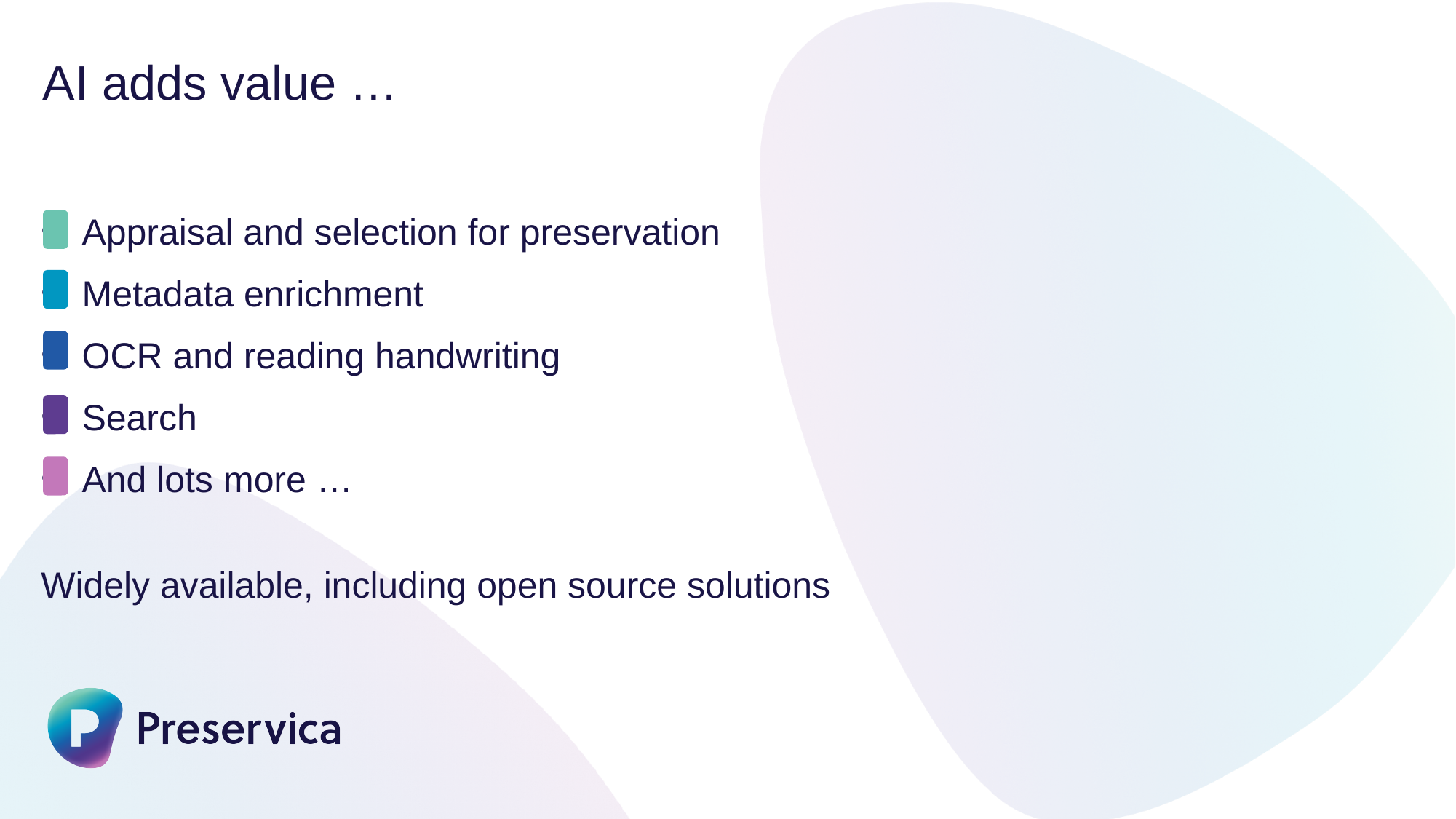

AI adds value …

Appraisal and selection for preservation
Metadata enrichment
OCR and reading handwriting
Search
And lots more …

Widely available, including open source solutions